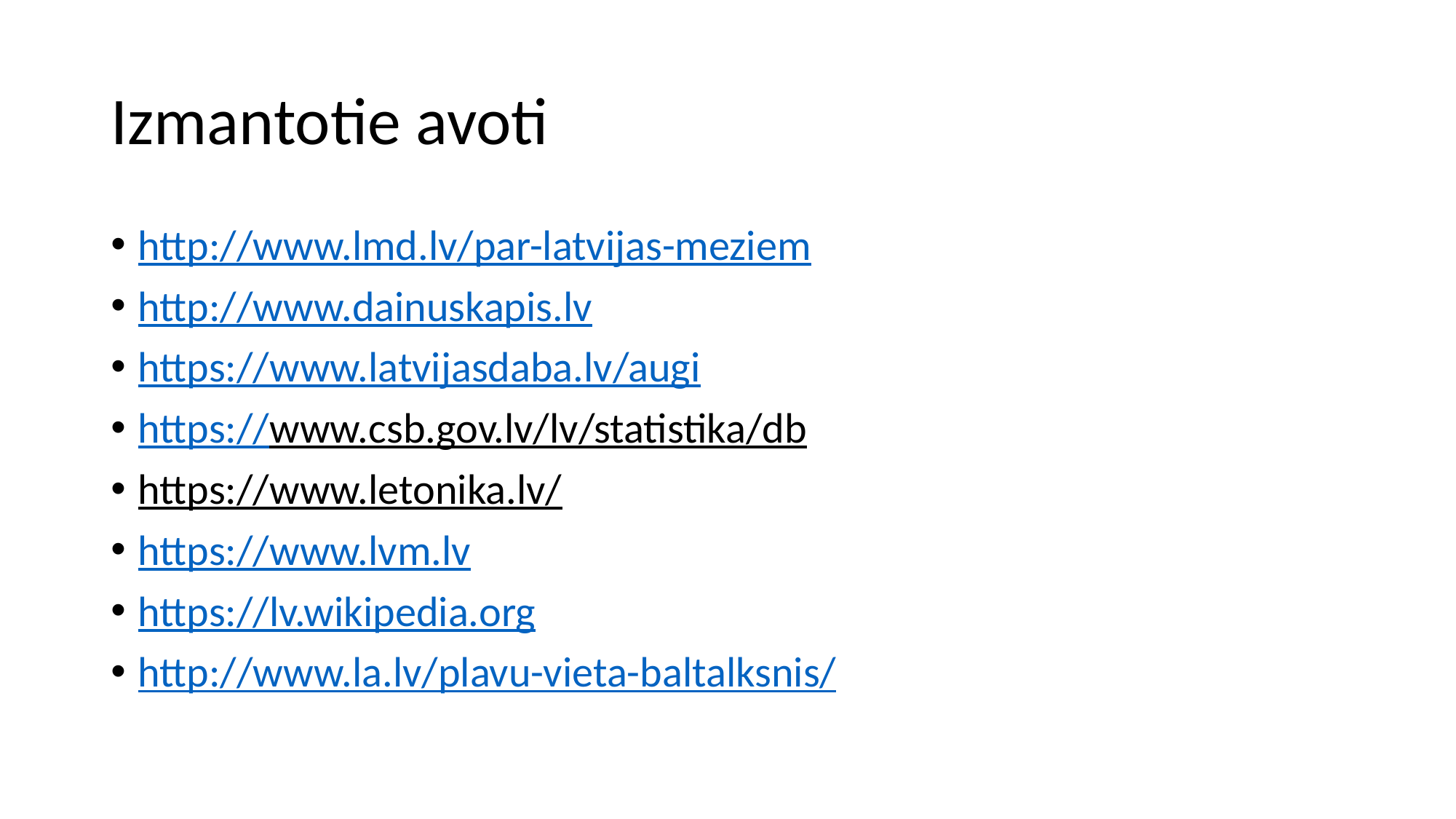

# Izmantotie avoti
http://www.lmd.lv/par-latvijas-meziem
http://www.dainuskapis.lv
https://www.latvijasdaba.lv/augi
https://www.csb.gov.lv/lv/statistika/db
https://www.letonika.lv/
https://www.lvm.lv
https://lv.wikipedia.org
http://www.la.lv/plavu-vieta-baltalksnis/